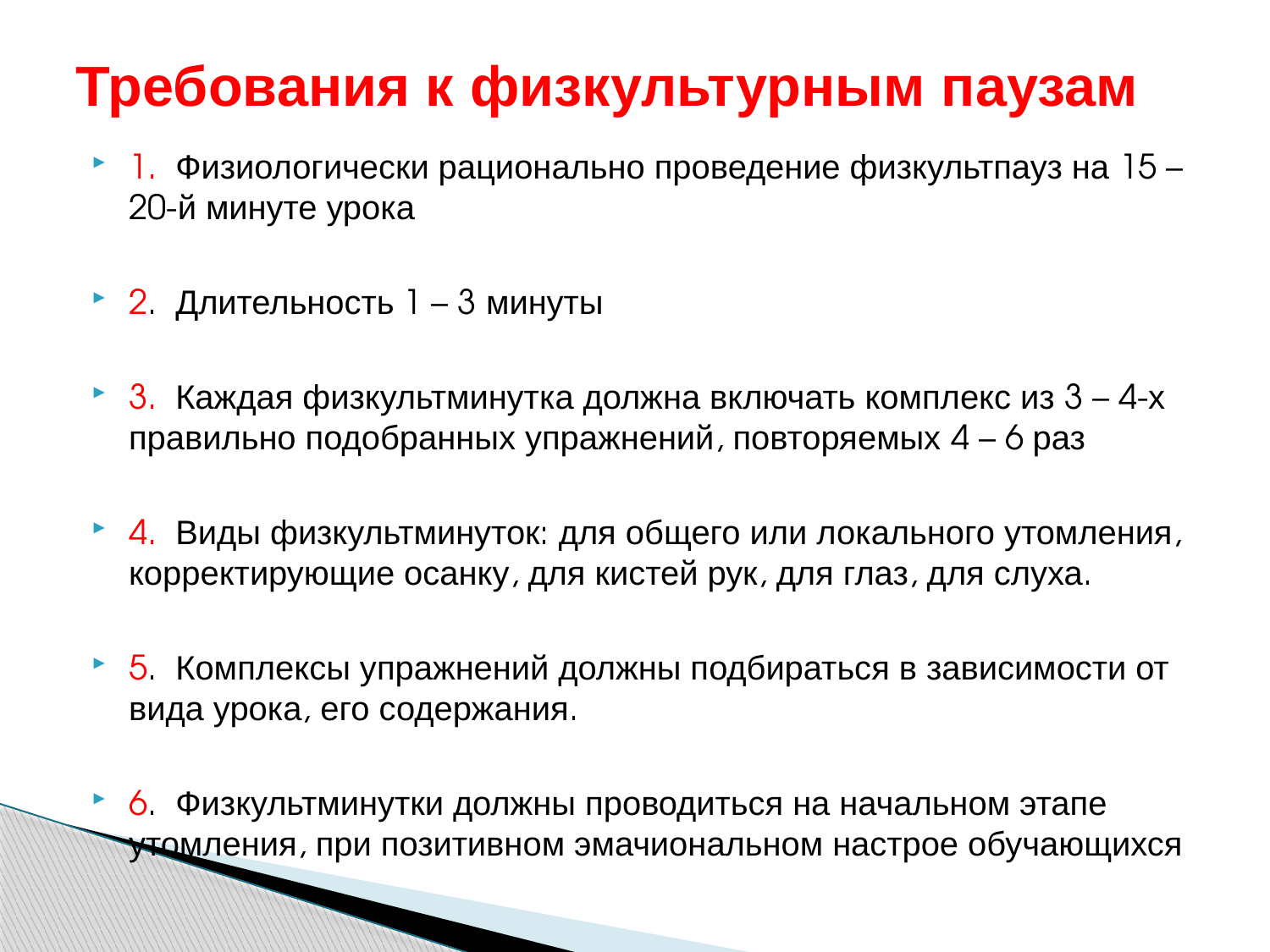

# Требования к физкультурным паузам
1.  Физиологически рационально проведение физкультпауз на 15 – 20-й минуте урока

2.  Длительность 1 – 3 минуты

3.  Каждая физкультминутка должна включать комплекс из 3 – 4-х правильно подобранных упражнений, повторяемых 4 – 6 раз

4.  Виды физкультминуток: для общего или локального утомления,  корректирующие осанку, для кистей рук, для глаз, для слуха.

5.  Комплексы упражнений должны подбираться в зависимости от вида урока, его содержания.

6.  Физкультминутки должны проводиться на начальном этапе утомления, при позитивном эмачиональном настрое обучающихся